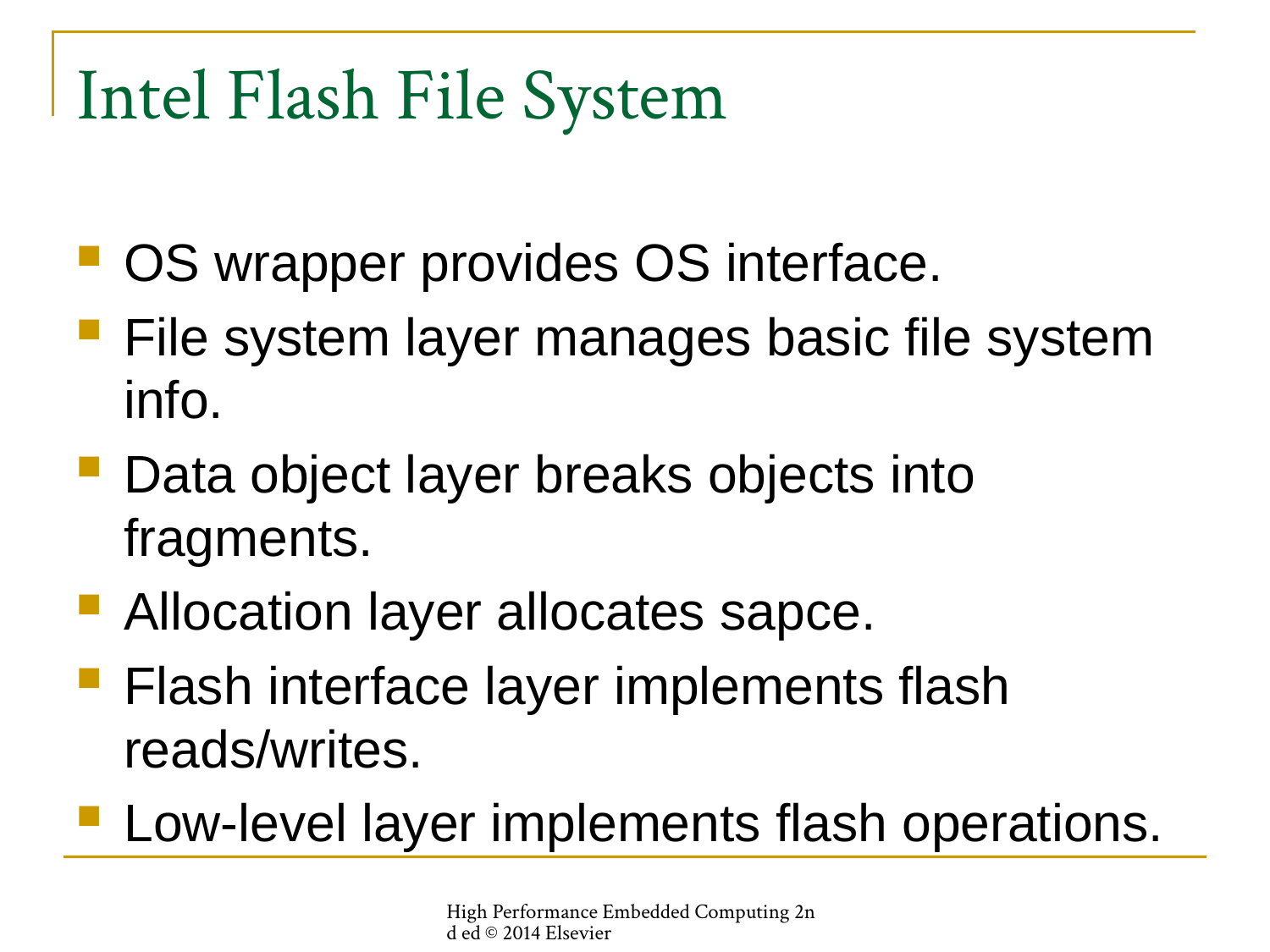

# Intel Flash File System
OS wrapper provides OS interface.
File system layer manages basic file system info.
Data object layer breaks objects into fragments.
Allocation layer allocates sapce.
Flash interface layer implements flash reads/writes.
Low-level layer implements flash operations.
High Performance Embedded Computing 2nd ed © 2014 Elsevier